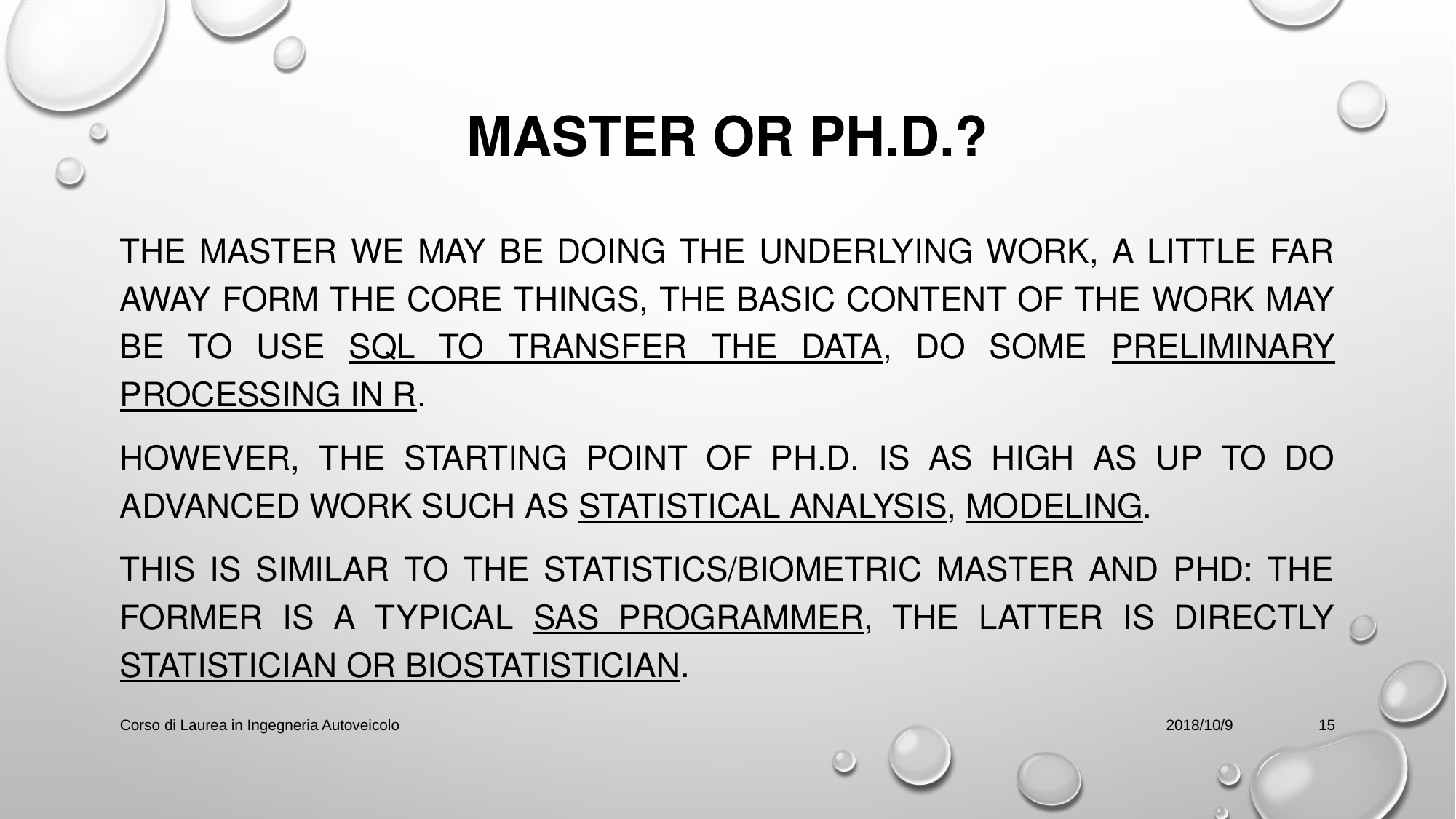

# Master or Ph.D.?
the master we may be doing the underlying work, a little far away form the core things, the basic content of the work may be to use SQL to transfer the data, do some preliminary processing in R.
However, the starting point of Ph.D. is as high as up to do advanced work such as statistical analysis, modeling.
This is similar to the statistics/biometric master and PhD: the former is a typical SAS programmer, the latter is directly statistician or biostatistiCian.
Corso di Laurea in Ingegneria Autoveicolo
2018/10/9
15